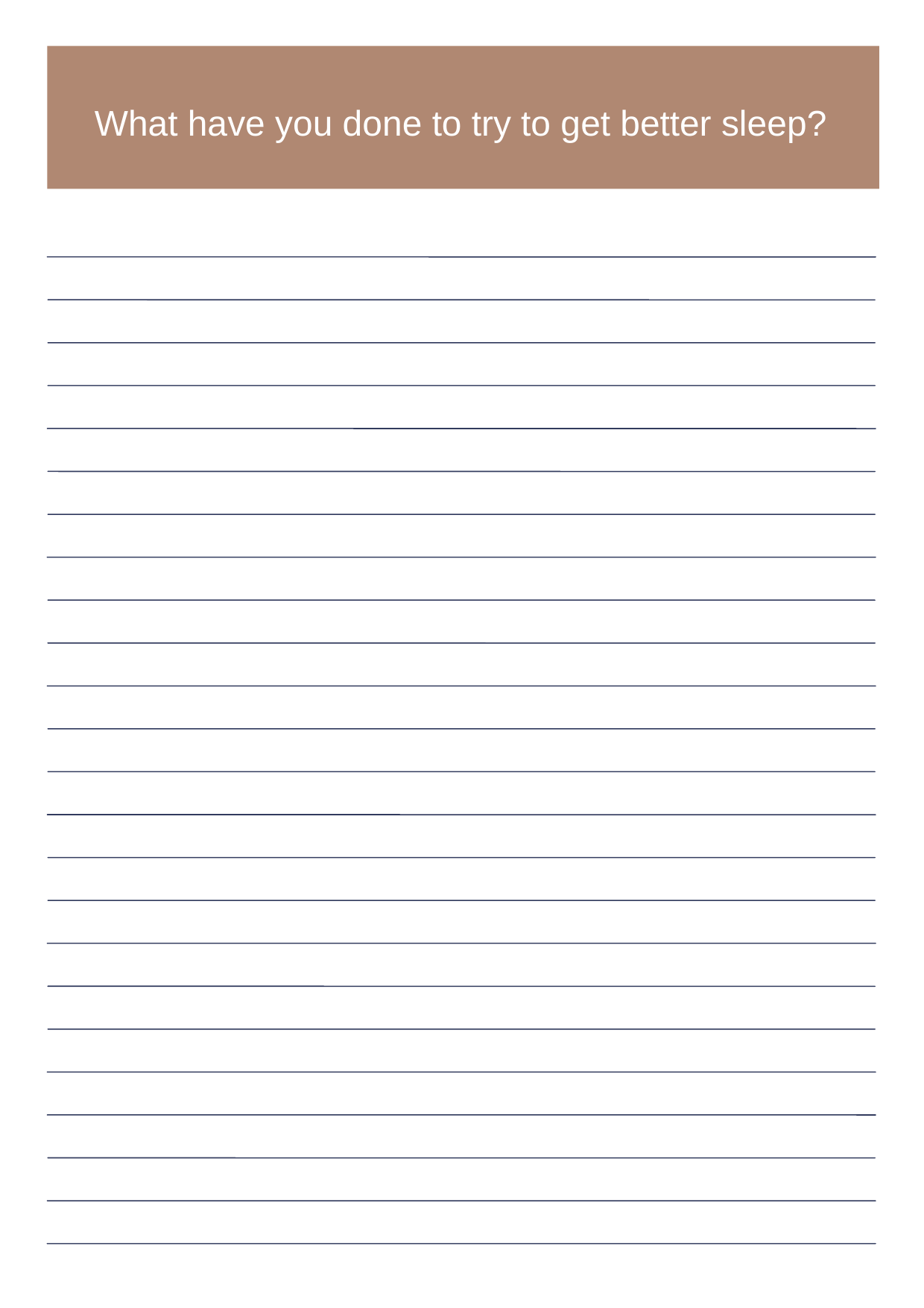

What have you done to try to get better sleep?